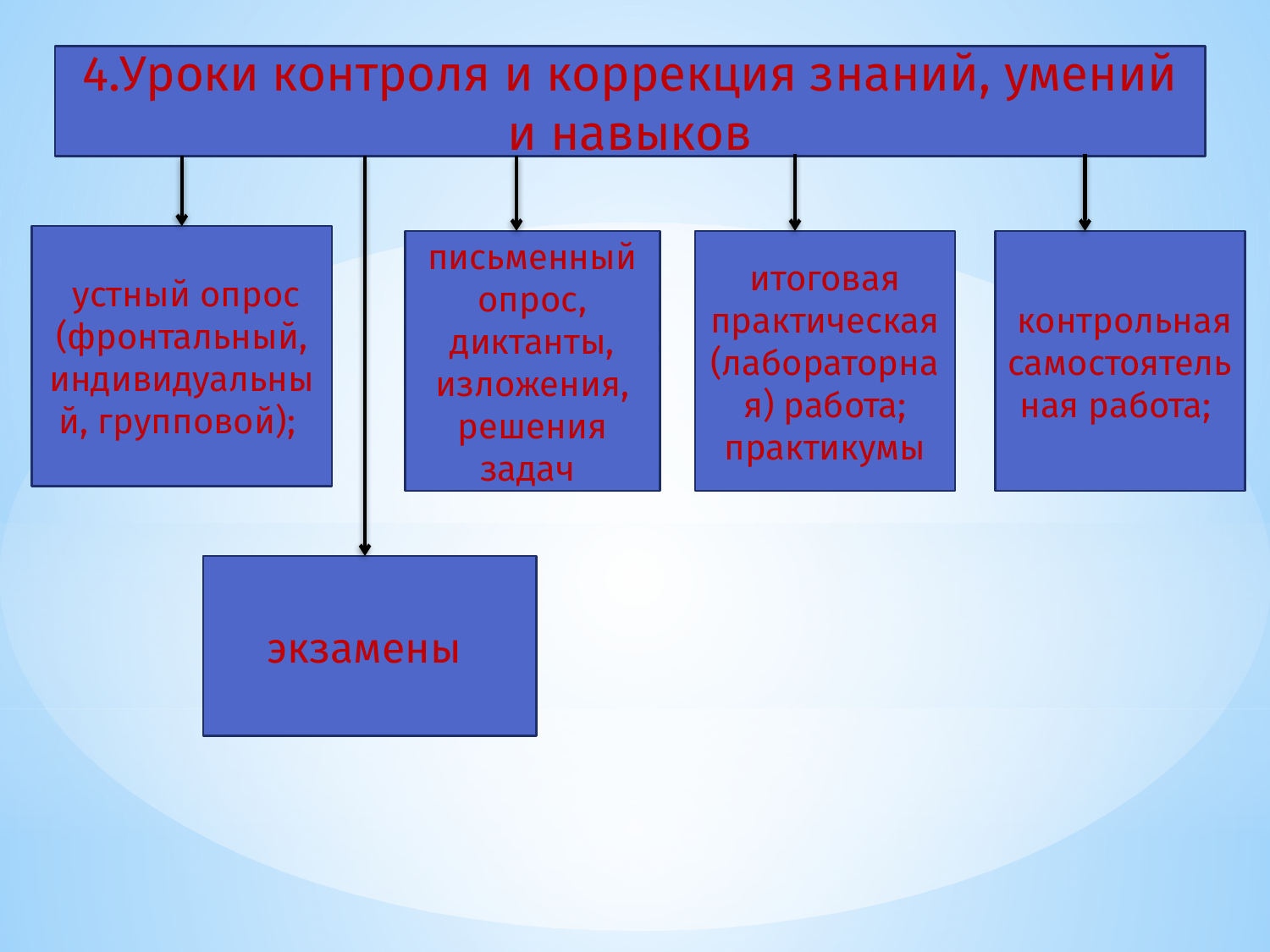

4.Уроки контроля и коррекция знаний, умений и навыков

 устный опрос (фронтальный, индивидуальный, групповой);
письменный опрос, диктанты, изложения, решения задач
итоговая практическая (лабораторная) работа; практикумы
 контрольная самостоятельная работа;
экзамены